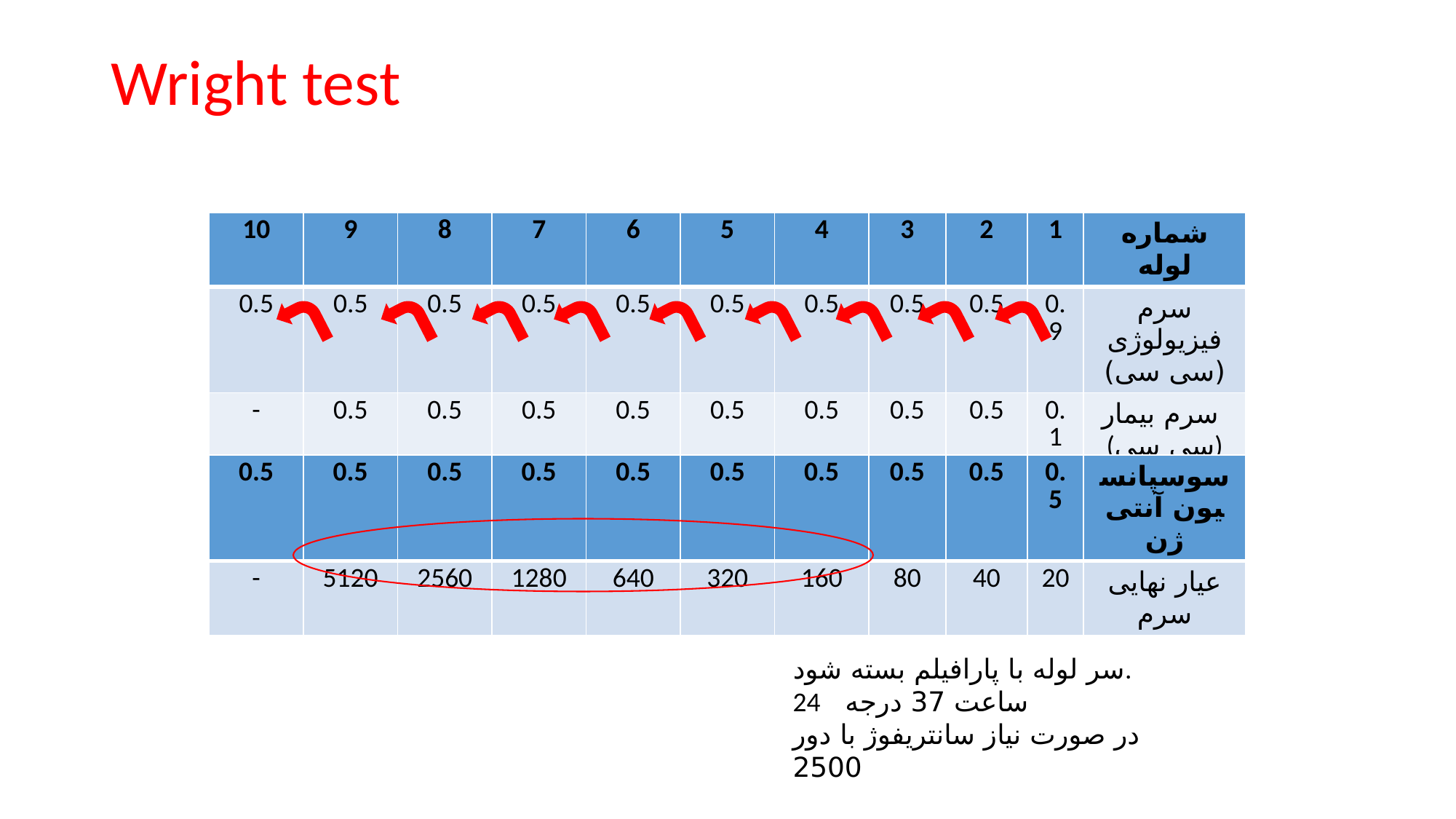

# Wright test
| 10 | 9 | 8 | 7 | 6 | 5 | 4 | 3 | 2 | 1 | شماره لوله |
| --- | --- | --- | --- | --- | --- | --- | --- | --- | --- | --- |
| 0.5 | 0.5 | 0.5 | 0.5 | 0.5 | 0.5 | 0.5 | 0.5 | 0.5 | 0.9 | سرم فیزیولوژی (سی سی) |
| - | 0.5 | 0.5 | 0.5 | 0.5 | 0.5 | 0.5 | 0.5 | 0.5 | 0.1 | سرم بیمار (سی سی) |

| 0.5 | 0.5 | 0.5 | 0.5 | 0.5 | 0.5 | 0.5 | 0.5 | 0.5 | 0.5 | سوسپانسیون آنتی ژن |
| --- | --- | --- | --- | --- | --- | --- | --- | --- | --- | --- |
| - | 5120 | 2560 | 1280 | 640 | 320 | 160 | 80 | 40 | 20 | عیار نهایی سرم |

سر لوله با پارافیلم بسته شود.
24    ساعت 37 درجه
در صورت نیاز سانتریفوژ با دور 2500